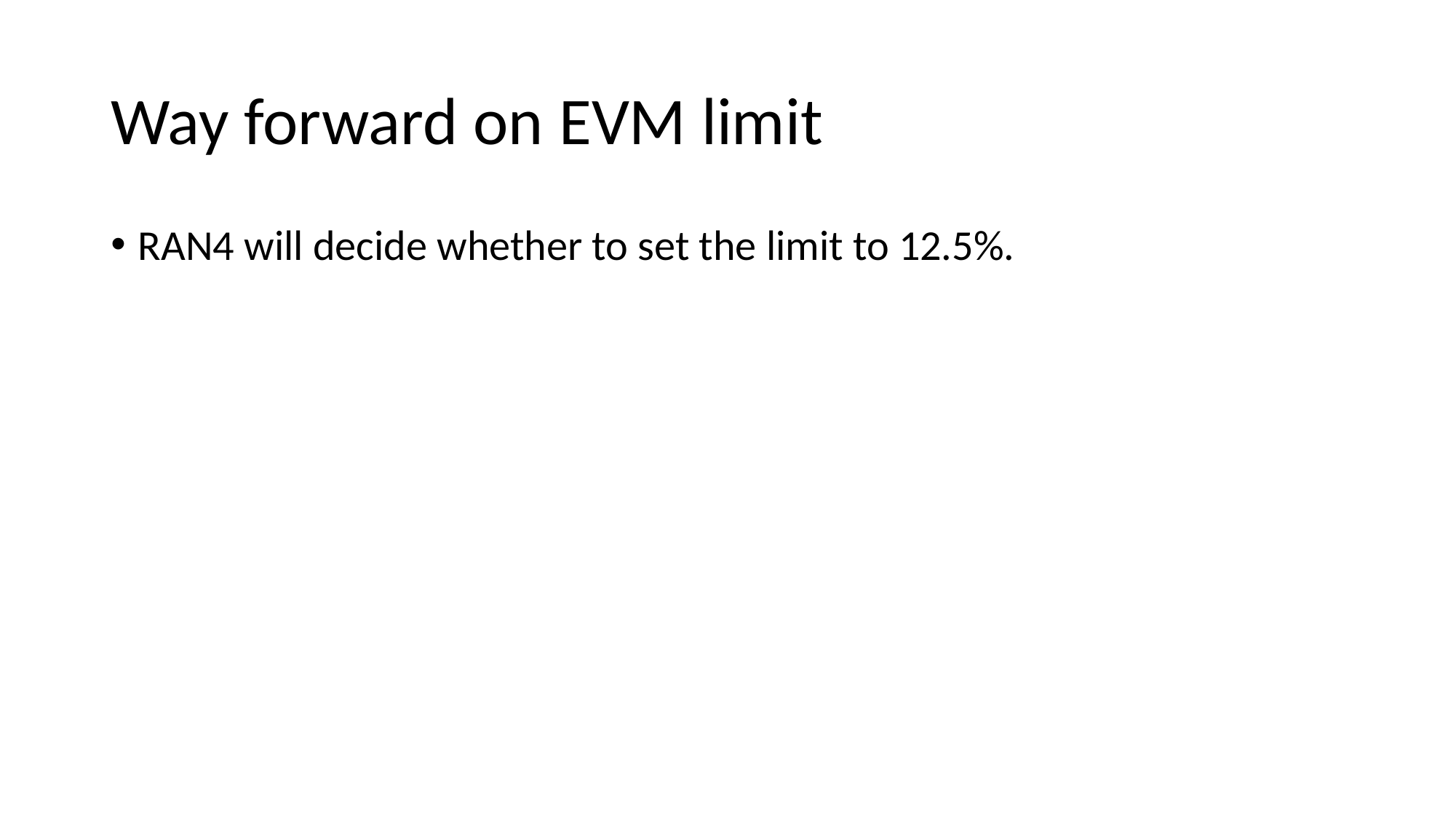

# Way forward on EVM limit
RAN4 will decide whether to set the limit to 12.5%.